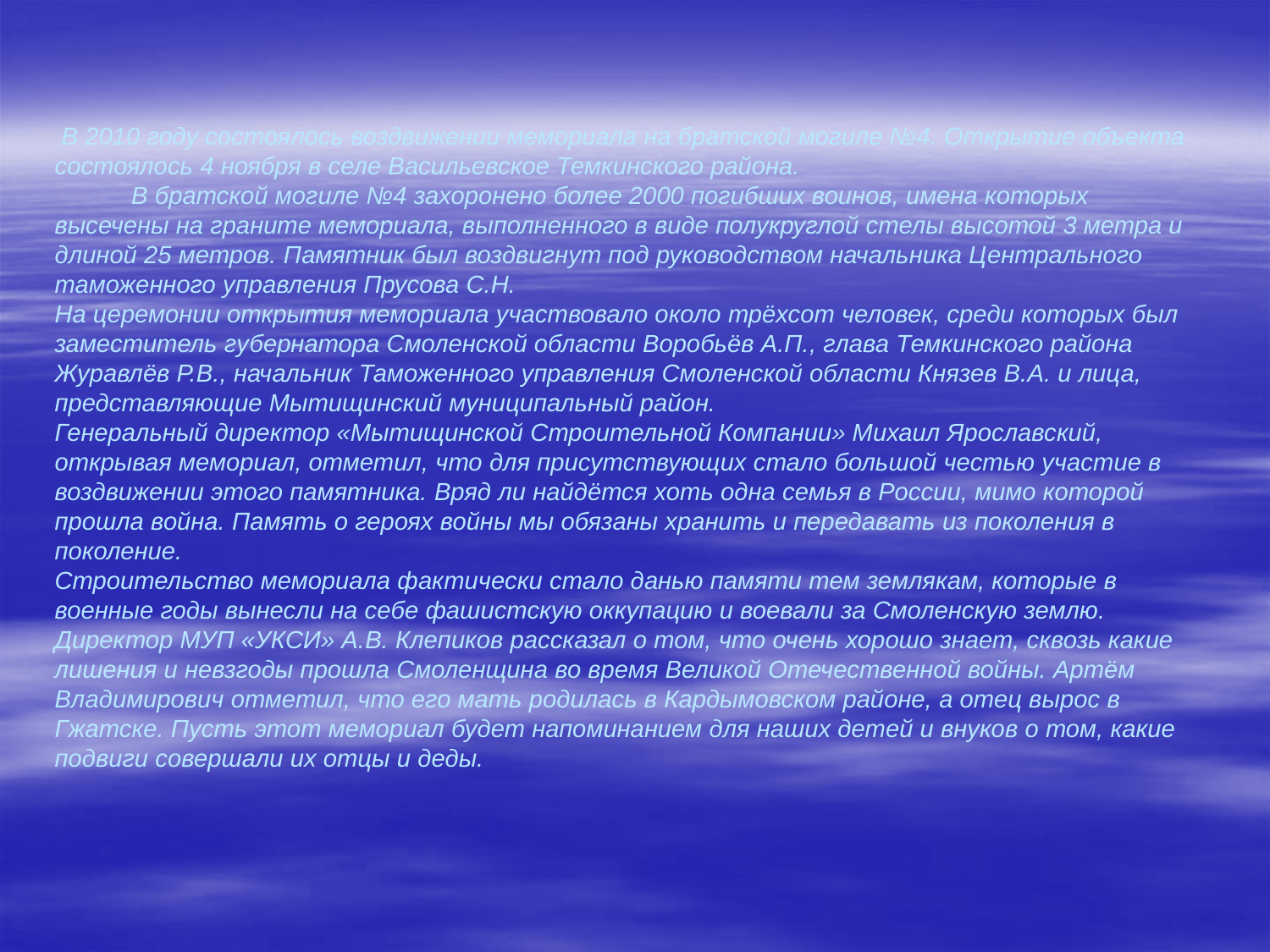

# В 2010 году состоялось воздвижении мемориала на братской могиле №4. Открытие объекта состоялось 4 ноября в селе Васильевское Темкинского района. В братской могиле №4 захоронено более 2000 погибших воинов, имена которых высечены на граните мемориала, выполненного в виде полукруглой стелы высотой 3 метра и длиной 25 метров. Памятник был воздвигнут под руководством начальника Центрального таможенного управления Прусова С.Н. На церемонии открытия мемориала участвовало около трёхсот человек, среди которых был заместитель губернатора Смоленской области Воробьёв А.П., глава Темкинского района Журавлёв Р.В., начальник Таможенного управления Смоленской области Князев В.А. и лица, представляющие Мытищинский муниципальный район. Генеральный директор «Мытищинской Строительной Компании» Михаил Ярославский, открывая мемориал, отметил, что для присутствующих стало большой честью участие в воздвижении этого памятника. Вряд ли найдётся хоть одна семья в России, мимо которой прошла война. Память о героях войны мы обязаны хранить и передавать из поколения в поколение. Строительство мемориала фактически стало данью памяти тем землякам, которые в военные годы вынесли на себе фашистскую оккупацию и воевали за Смоленскую землю. Директор МУП «УКСИ» А.В. Клепиков рассказал о том, что очень хорошо знает, сквозь какие лишения и невзгоды прошла Смоленщина во время Великой Отечественной войны. Артём Владимирович отметил, что его мать родилась в Кардымовском районе, а отец вырос в Гжатске. Пусть этот мемориал будет напоминанием для наших детей и внуков о том, какие подвиги совершали их отцы и деды.